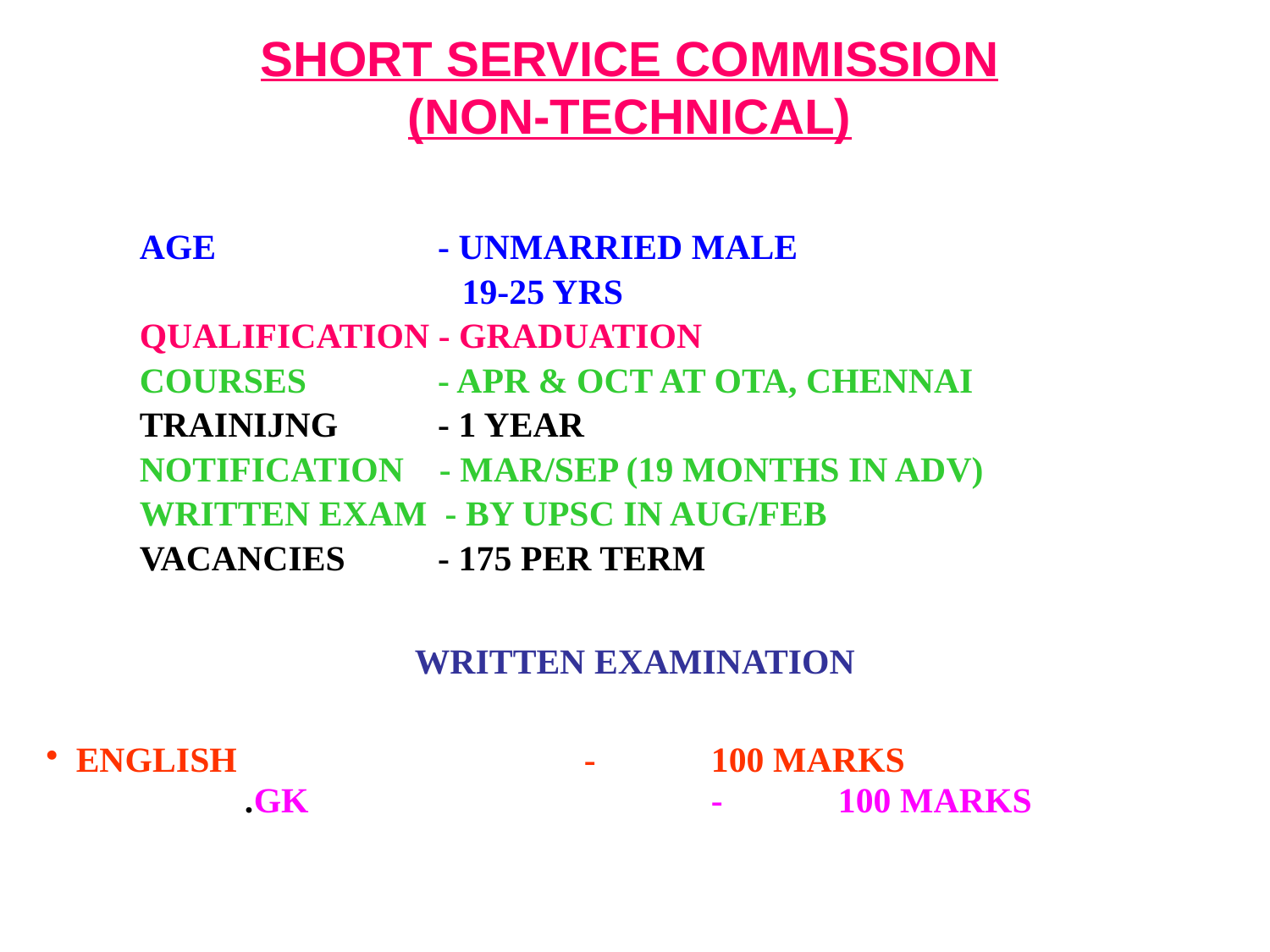

SHORT SERVICE COMMISSION
(NON-TECHNICAL)

	AGE		     - UNMARRIED MALE
		                      19-25 YRS
	QUALIFICATION - GRADUATION
	COURSES	     - APR & OCT AT OTA, CHENNAI
	TRAINIJNG	     - 1 YEAR
	NOTIFICATION    - MAR/SEP (19 MONTHS IN ADV)
	WRITTEN EXAM  - BY UPSC IN AUG/FEB
	VACANCIES	     - 175 PER TERM

WRITTEN EXAMINATION

ENGLISH			-	100 MARKS			                        .GK         			-	100 MARKS